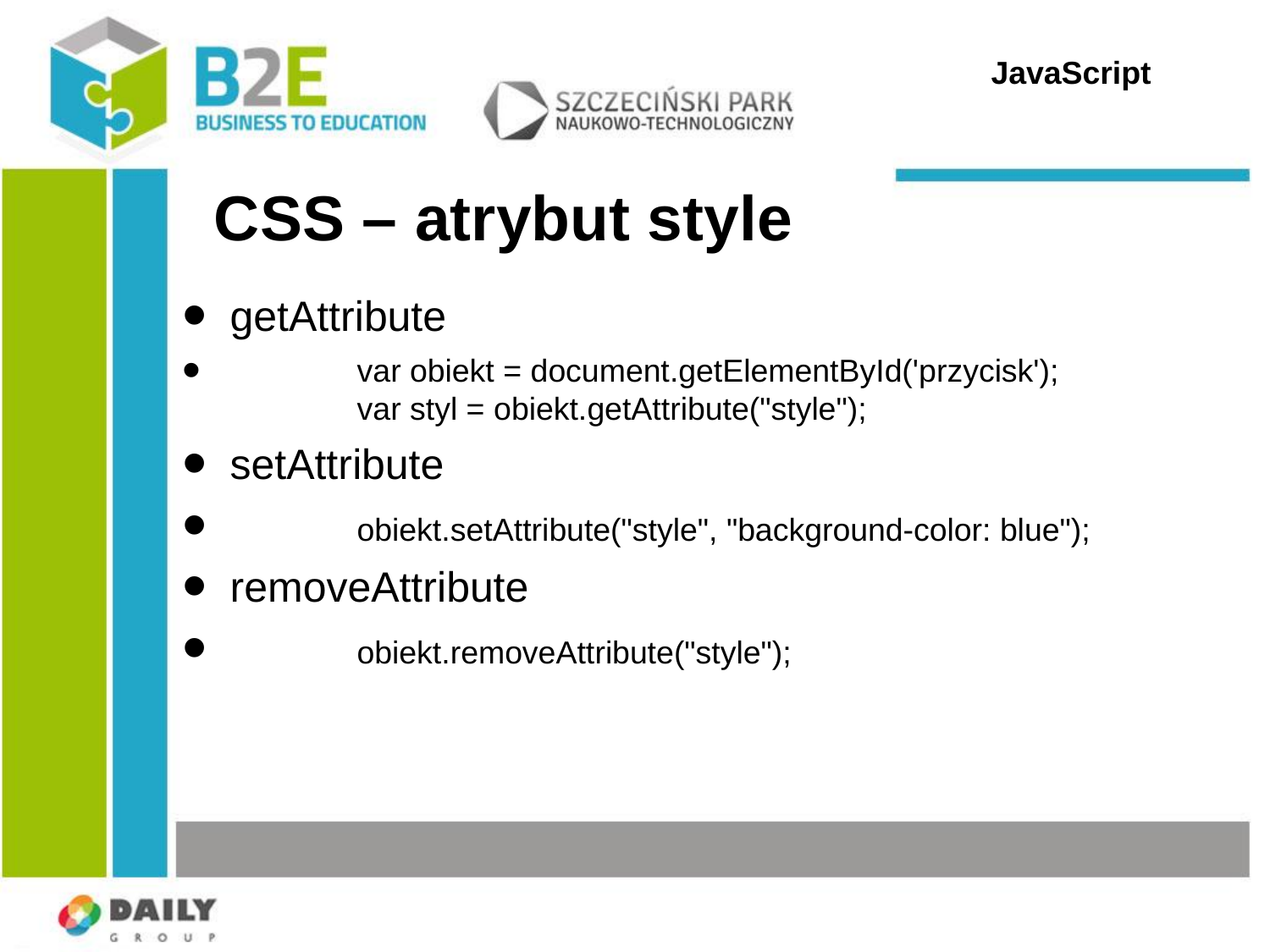

JavaScript
# CSS – atrybut style
getAttribute
	var obiekt = document.getElementById('przycisk');
	var styl = obiekt.getAttribute("style");
setAttribute
	obiekt.setAttribute("style", "background-color: blue");
removeAttribute
	obiekt.removeAttribute("style");